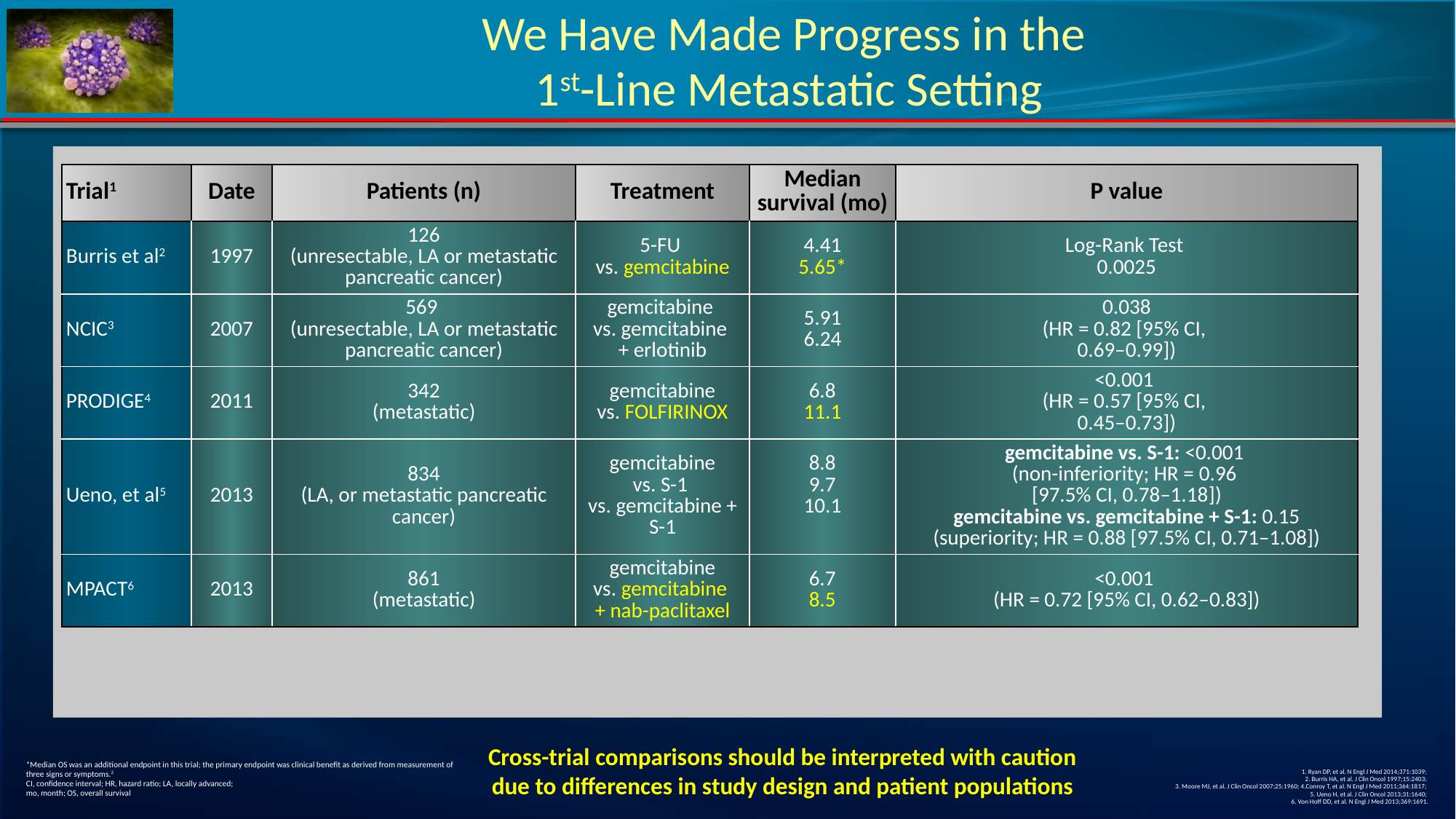

# We Have Made Progress in the 1st-Line Metastatic Setting

| Trial1 | Date | Patients (n) | Treatment | Median survival (mo) | P value |
| --- | --- | --- | --- | --- | --- |
| Burris et al2 | 1997 | 126 (unresectable, LA or metastatic pancreatic cancer) | 5-FU vs. gemcitabine | 4.41 5.65\* | Log-Rank Test 0.0025 |
| NCIC3 | 2007 | 569 (unresectable, LA or metastatic pancreatic cancer) | gemcitabine vs. gemcitabine + erlotinib | 5.91 6.24 | 0.038 (HR = 0.82 [95% CI, 0.69–0.99]) |
| PRODIGE4 | 2011 | 342 (metastatic) | gemcitabine vs. FOLFIRINOX | 6.8 11.1 | <0.001 (HR = 0.57 [95% CI, 0.45–0.73]) |
| Ueno, et al5 | 2013 | 834 (LA, or metastatic pancreatic cancer) | gemcitabine vs. S-1 vs. gemcitabine + S-1 | 8.8 9.7 10.1 | gemcitabine vs. S-1: <0.001 (non-inferiority; HR = 0.96 [97.5% CI, 0.78–1.18]) gemcitabine vs. gemcitabine + S-1: 0.15 (superiority; HR = 0.88 [97.5% CI, 0.71–1.08]) |
| MPACT6 | 2013 | 861 (metastatic) | gemcitabine vs. gemcitabine + nab-paclitaxel | 6.7 8.5 | <0.001 (HR = 0.72 [95% CI, 0.62–0.83]) |
Cross-trial comparisons should be interpreted with caution due to differences in study design and patient populations
*Median OS was an additional endpoint in this trial; the primary endpoint was clinical benefit as derived from measurement of three signs or symptoms.2
CI, confidence interval; HR, hazard ratio; LA, locally advanced;
mo, month; OS, overall survival
1. Ryan DP, et al. N Engl J Med 2014;371:1039;
2. Burris HA, et al. J Clin Oncol 1997;15:2403;
3. Moore MJ, et al. J Clin Oncol 2007;25:1960; 4.Conroy T, et al. N Engl J Med 2011;364:1817;
5. Ueno H, et al. J Clin Oncol 2013;31:1640;
6. Von Hoff DD, et al. N Engl J Med 2013;369:1691.